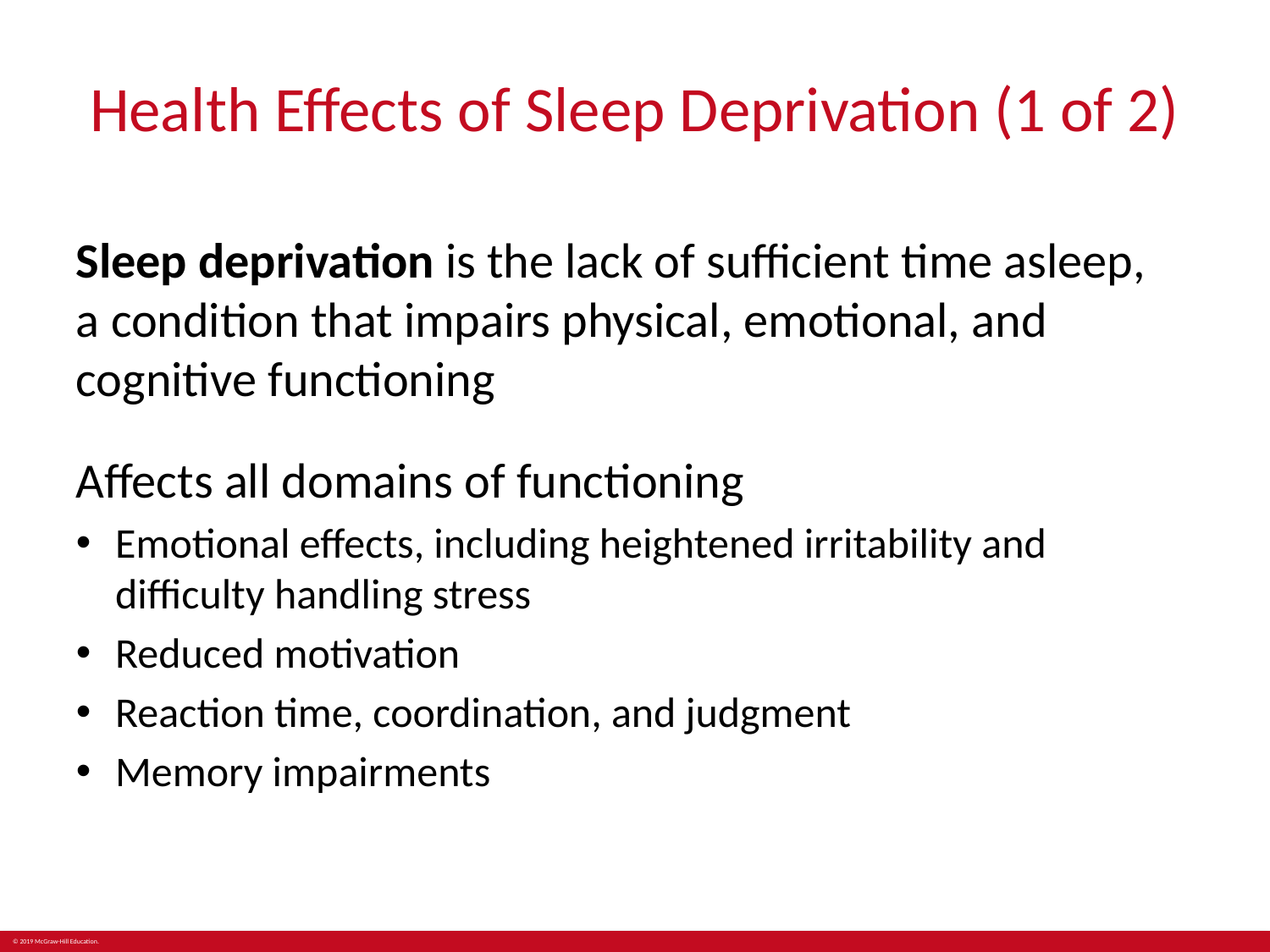

# Health Effects of Sleep Deprivation (1 of 2)
Sleep deprivation is the lack of sufficient time asleep,
a condition that impairs physical, emotional, and cognitive functioning
Affects all domains of functioning
Emotional effects, including heightened irritability and difficulty handling stress
Reduced motivation
Reaction time, coordination, and judgment
Memory impairments